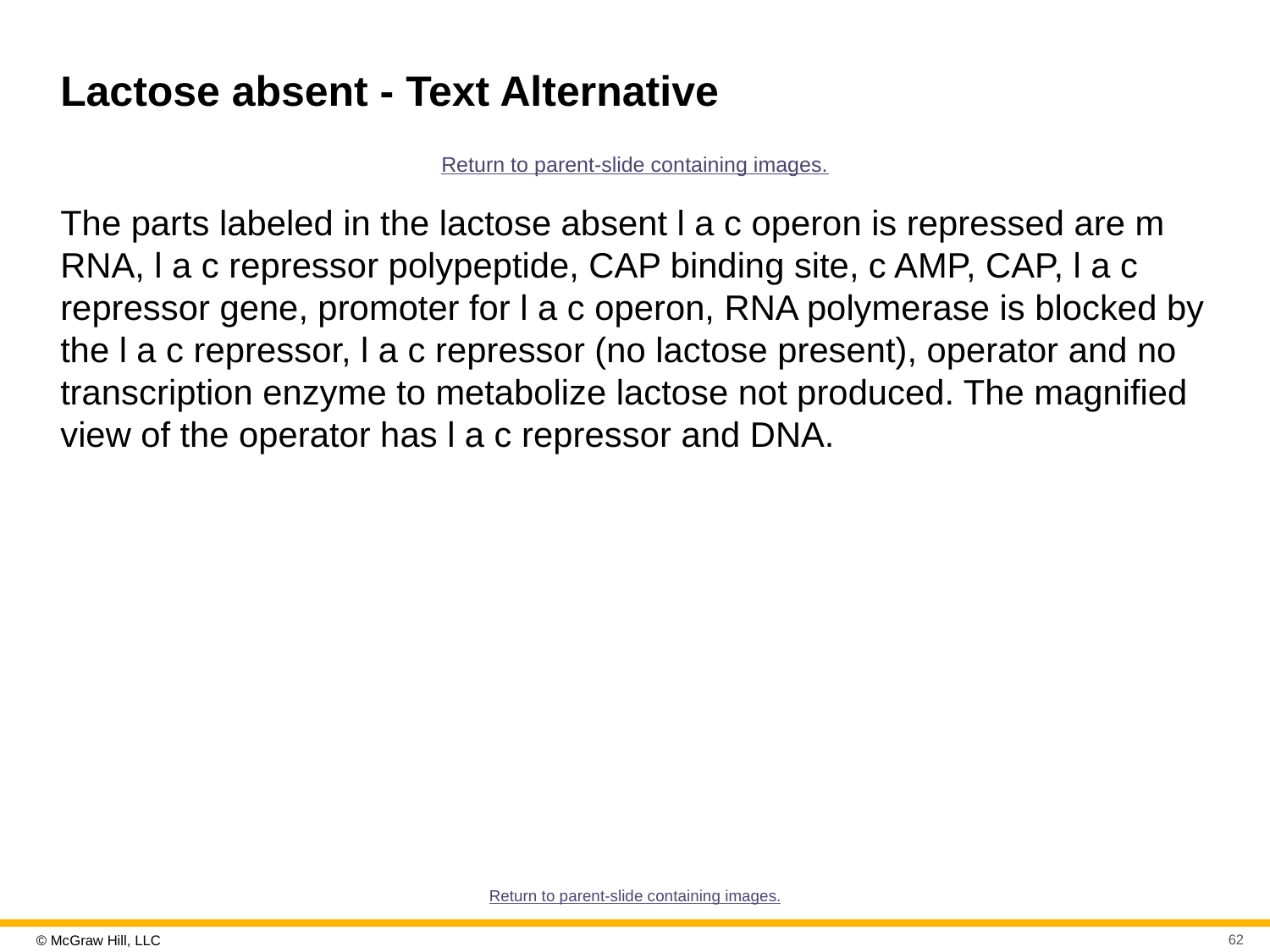

# Lactose absent - Text Alternative
Return to parent-slide containing images.
The parts labeled in the lactose absent l a c operon is repressed are m RNA, l a c repressor polypeptide, CAP binding site, c AMP, CAP, l a c repressor gene, promoter for l a c operon, RNA polymerase is blocked by the l a c repressor, l a c repressor (no lactose present), operator and no transcription enzyme to metabolize lactose not produced. The magnified view of the operator has l a c repressor and DNA.
Return to parent-slide containing images.
62